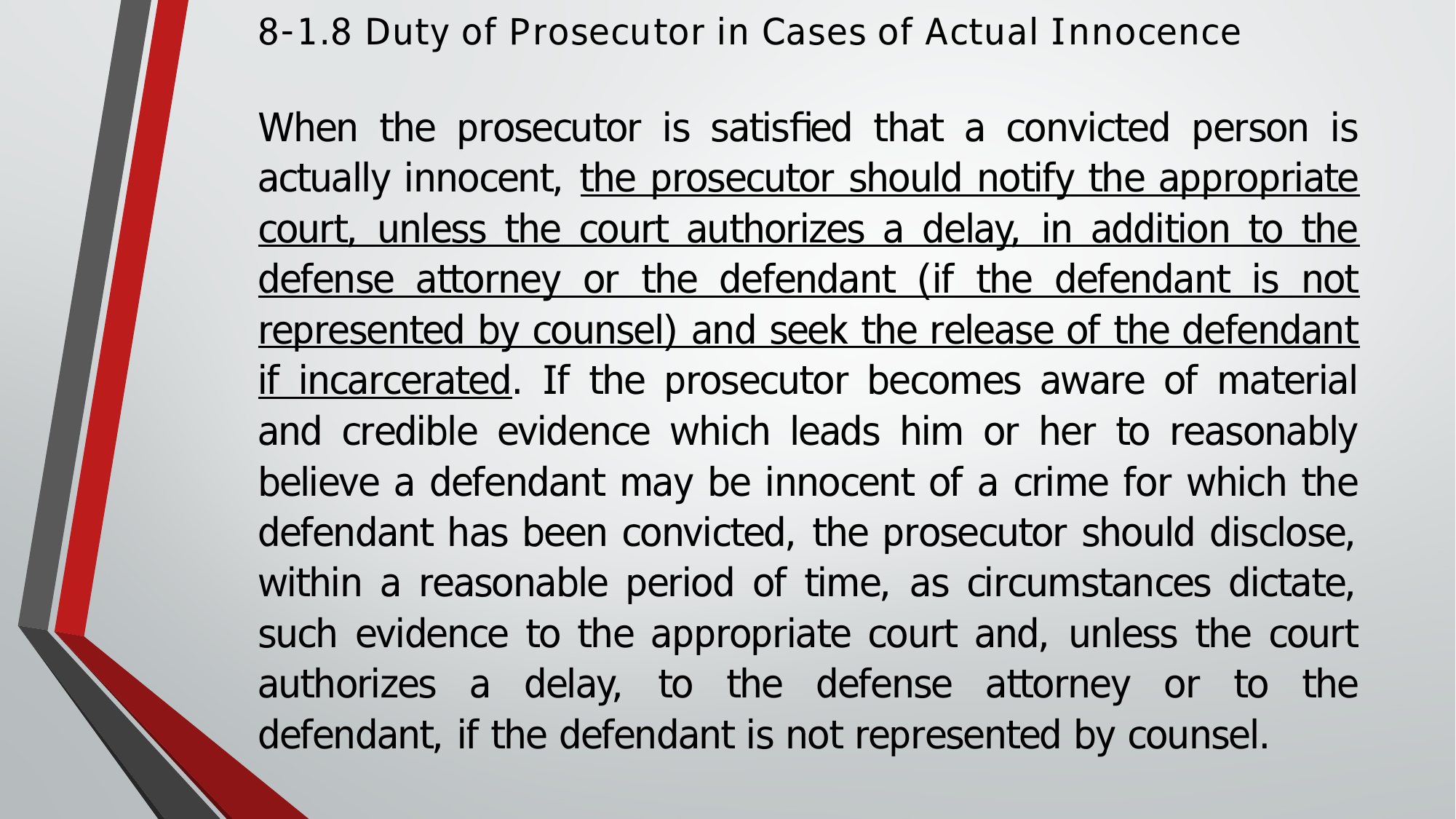

8-1.8 Duty of Prosecutor in Cases of Actual Innocence

When the prosecutor is satisfied that a convicted person is actually innocent, the prosecutor should notify the appropriate court, unless the court authorizes a delay, in addition to the defense attorney or the defendant (if the defendant is not represented by counsel) and seek the release of the defendant if incarcerated. If the prosecutor becomes aware of material and credible evidence which leads him or her to reasonably believe a defendant may be innocent of a crime for which the defendant has been convicted, the prosecutor should disclose, within a reasonable period of time, as circumstances dictate, such evidence to the appropriate court and, unless the court authorizes a delay, to the defense attorney or to the defendant, if the defendant is not represented by counsel.